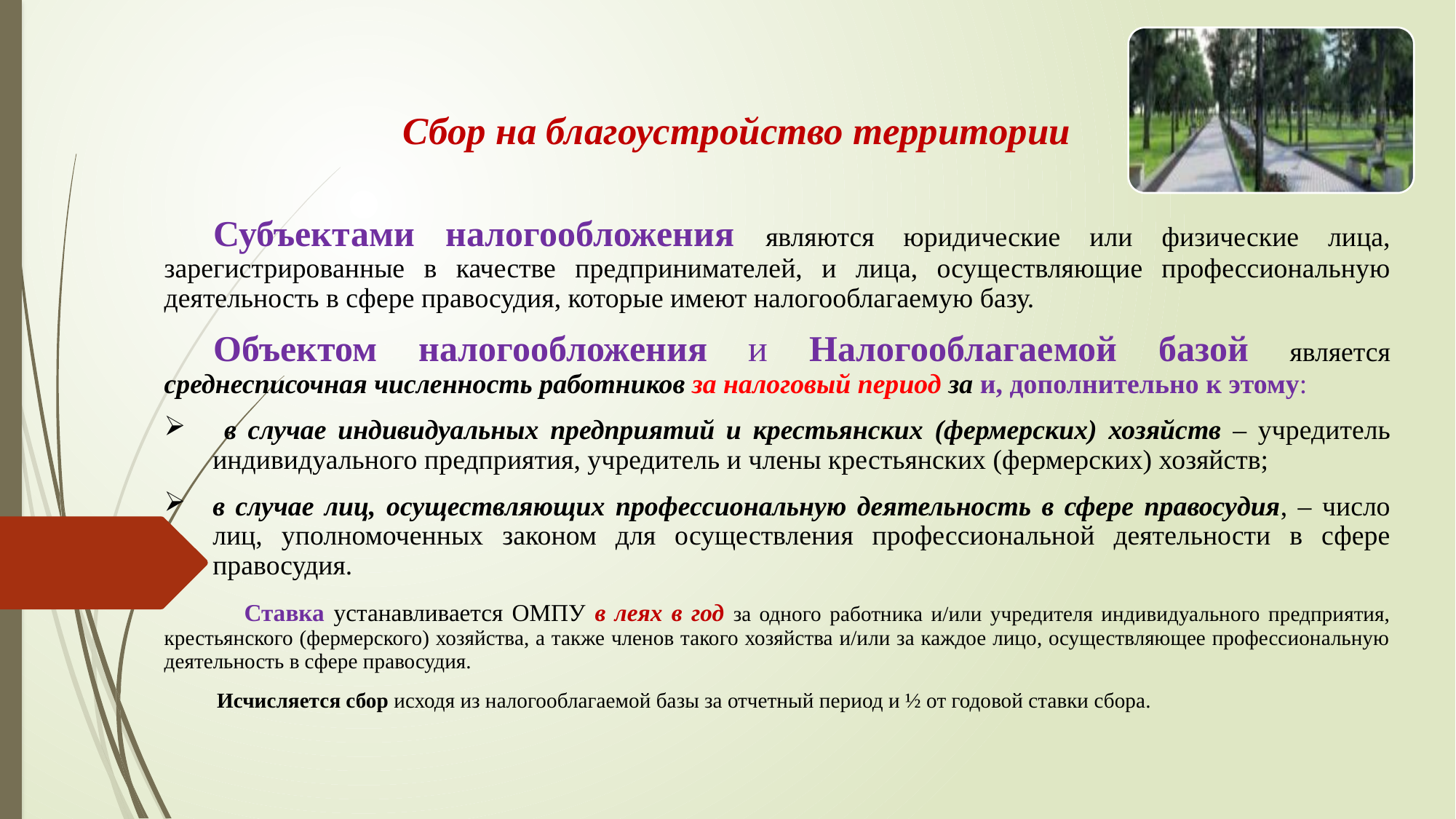

Сбор на благоустройство территории

Субъектами налогообложения являются юридические или физические лица, зарегистрированные в качестве предпринимателей, и лица, осуществляющие профессиональную деятельность в сфере правосудия, которые имеют налогооблагаемую базу.
Объектом налогообложения и Налогооблагаемой базой является среднесписочная численность работников за налоговый период за и, дополнительно к этому:
 в случае индивидуальных предприятий и крестьянских (фермерских) хозяйств – учредитель индивидуального предприятия, учредитель и члены крестьянских (фермерских) хозяйств;
в случае лиц, осуществляющих профессиональную деятельность в сфере правосудия, – число лиц, уполномоченных законом для осуществления профессиональной деятельности в сфере правосудия.
        Ставка устанавливается ОМПУ в леях в год за одного работника и/или учредителя индивидуального предприятия, крестьянского (фермерского) хозяйства, а также членов такого хозяйства и/или за каждое лицо, осуществляющее профессиональную деятельность в сфере правосудия.
          Исчисляется сбор исходя из налогооблагаемой базы за отчетный период и ½ от годовой ставки сбора.